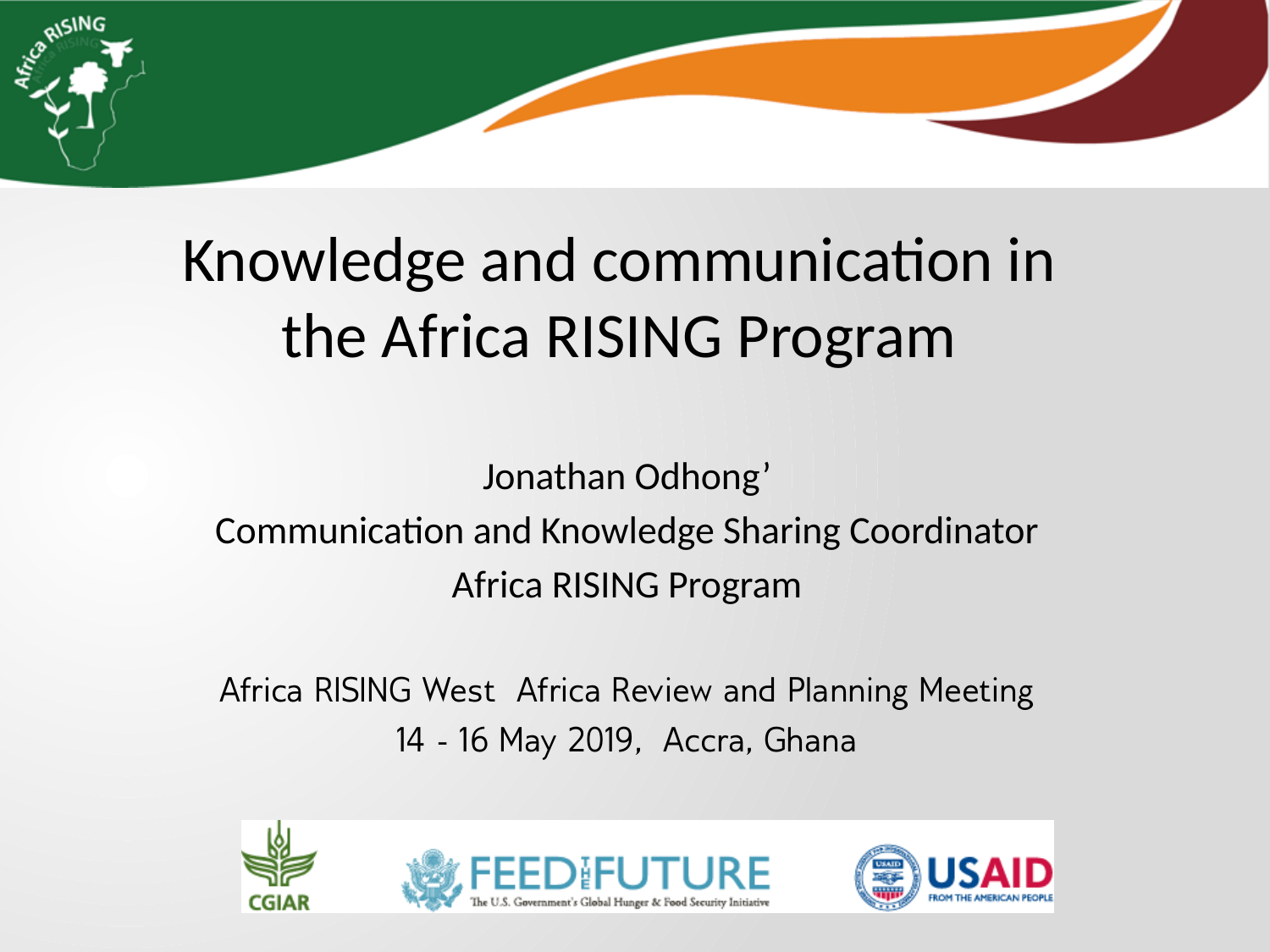

Knowledge and communication in the Africa RISING Program
Jonathan Odhong’
Communication and Knowledge Sharing Coordinator
Africa RISING Program

Africa RISING West  Africa Review and Planning Meeting
14 - 16 May 2019,  Accra, Ghana